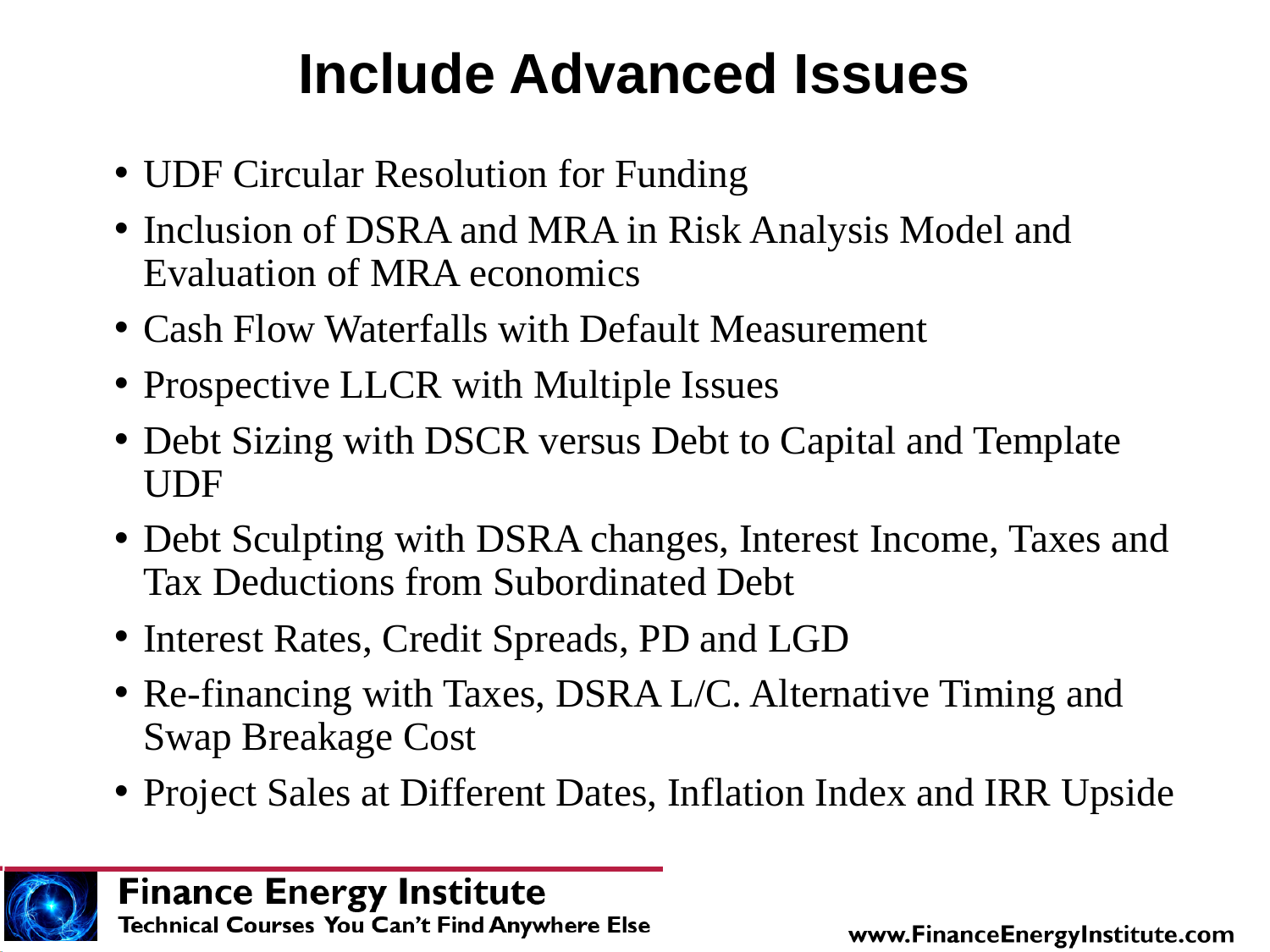

# Include Advanced Issues
UDF Circular Resolution for Funding
Inclusion of DSRA and MRA in Risk Analysis Model and Evaluation of MRA economics
Cash Flow Waterfalls with Default Measurement
Prospective LLCR with Multiple Issues
Debt Sizing with DSCR versus Debt to Capital and Template UDF
Debt Sculpting with DSRA changes, Interest Income, Taxes and Tax Deductions from Subordinated Debt
Interest Rates, Credit Spreads, PD and LGD
Re-financing with Taxes, DSRA L/C. Alternative Timing and Swap Breakage Cost
Project Sales at Different Dates, Inflation Index and IRR Upside